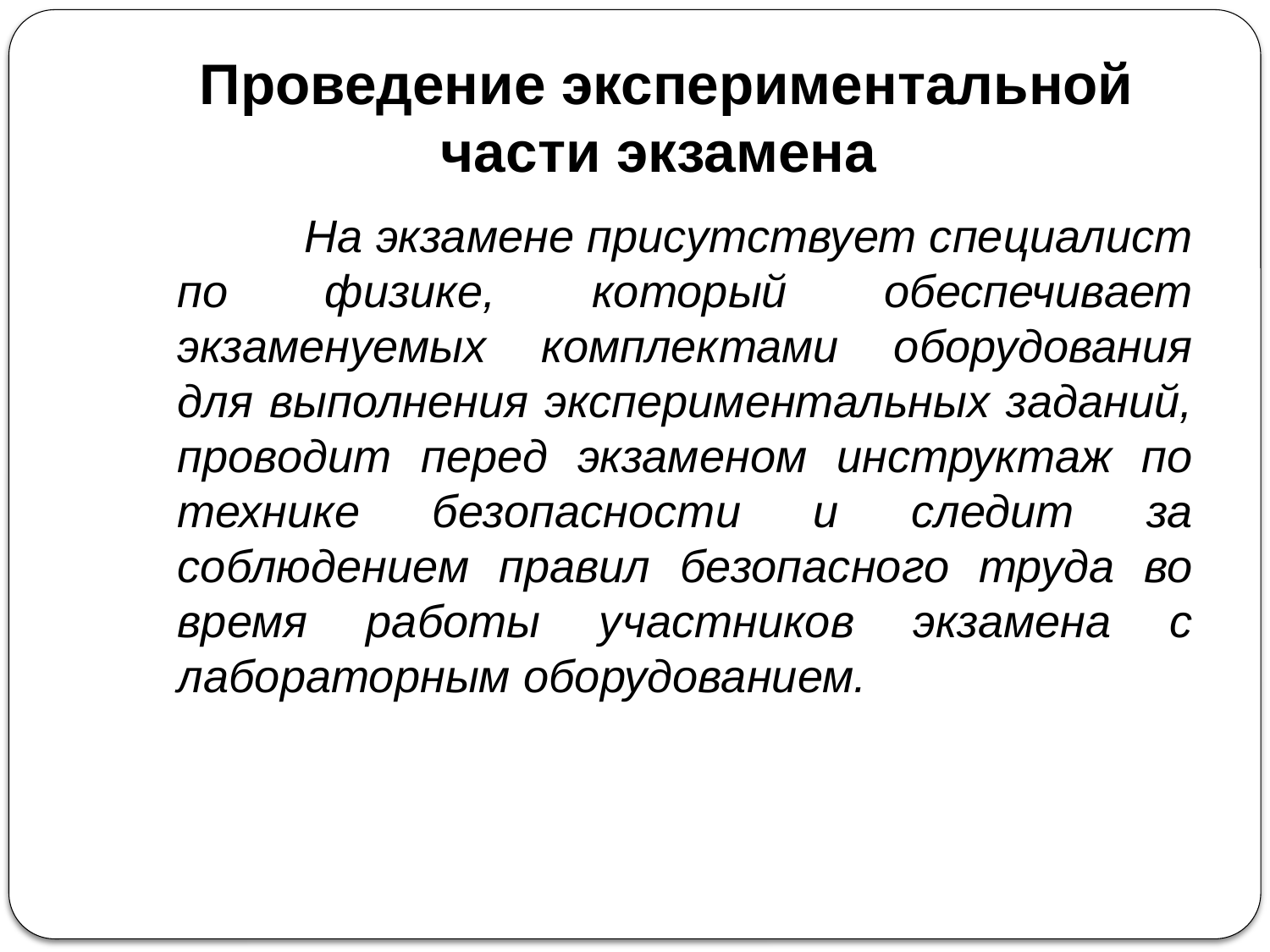

# Проведение экспериментальной части экзамена
		На экзамене присутствует специалист по физике, который обеспечивает экзаменуемых комплектами оборудования для выполнения экспериментальных заданий, проводит перед экзаменом инструктаж по технике безопасности и следит за соблюдением правил безопасного труда во время работы участников экзамена с лабораторным оборудованием.